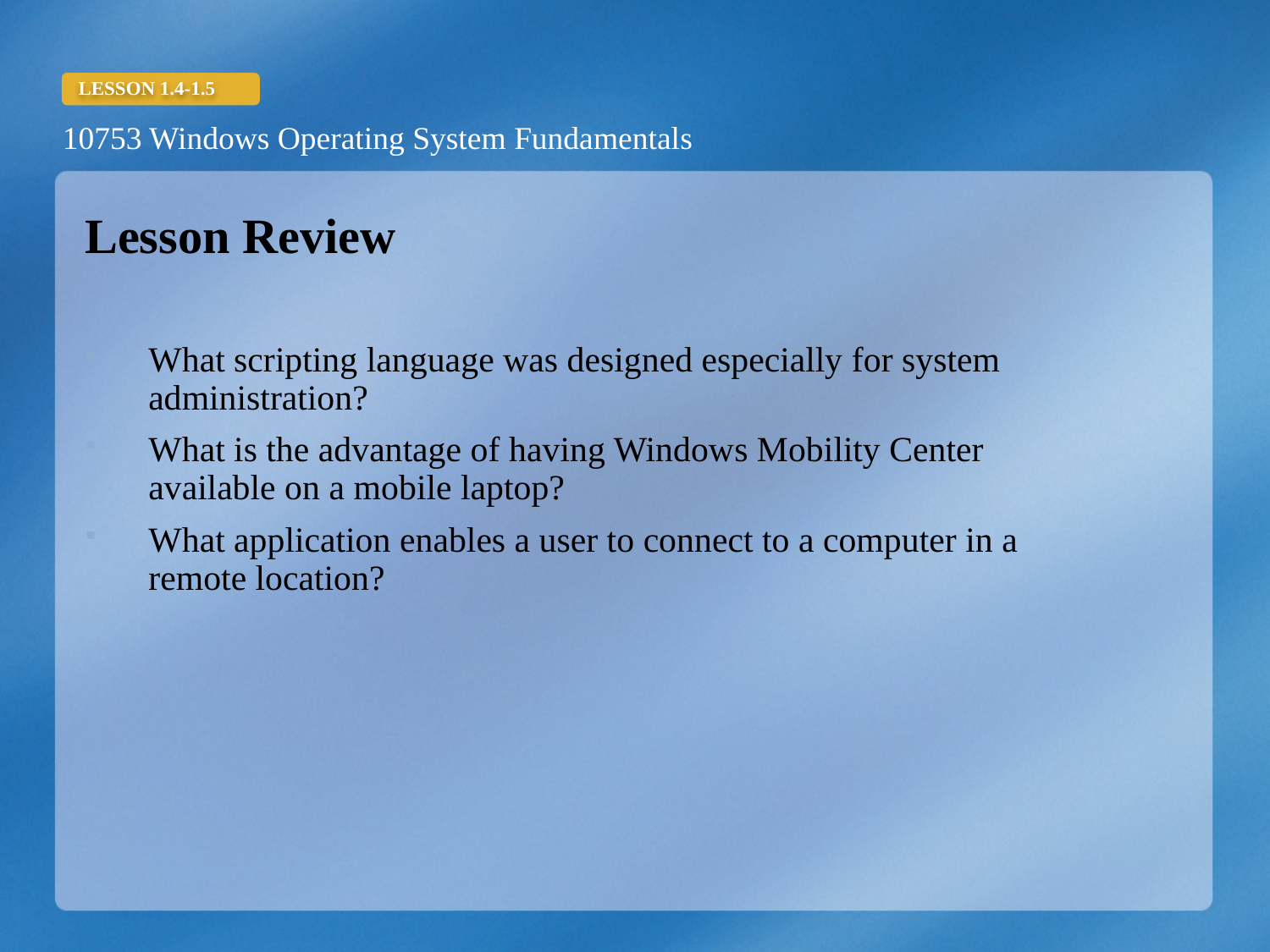

Lesson Review

What scripting language was designed especially for system administration?
What is the advantage of having Windows Mobility Center available on a mobile laptop?
What application enables a user to connect to a computer in a remote location?